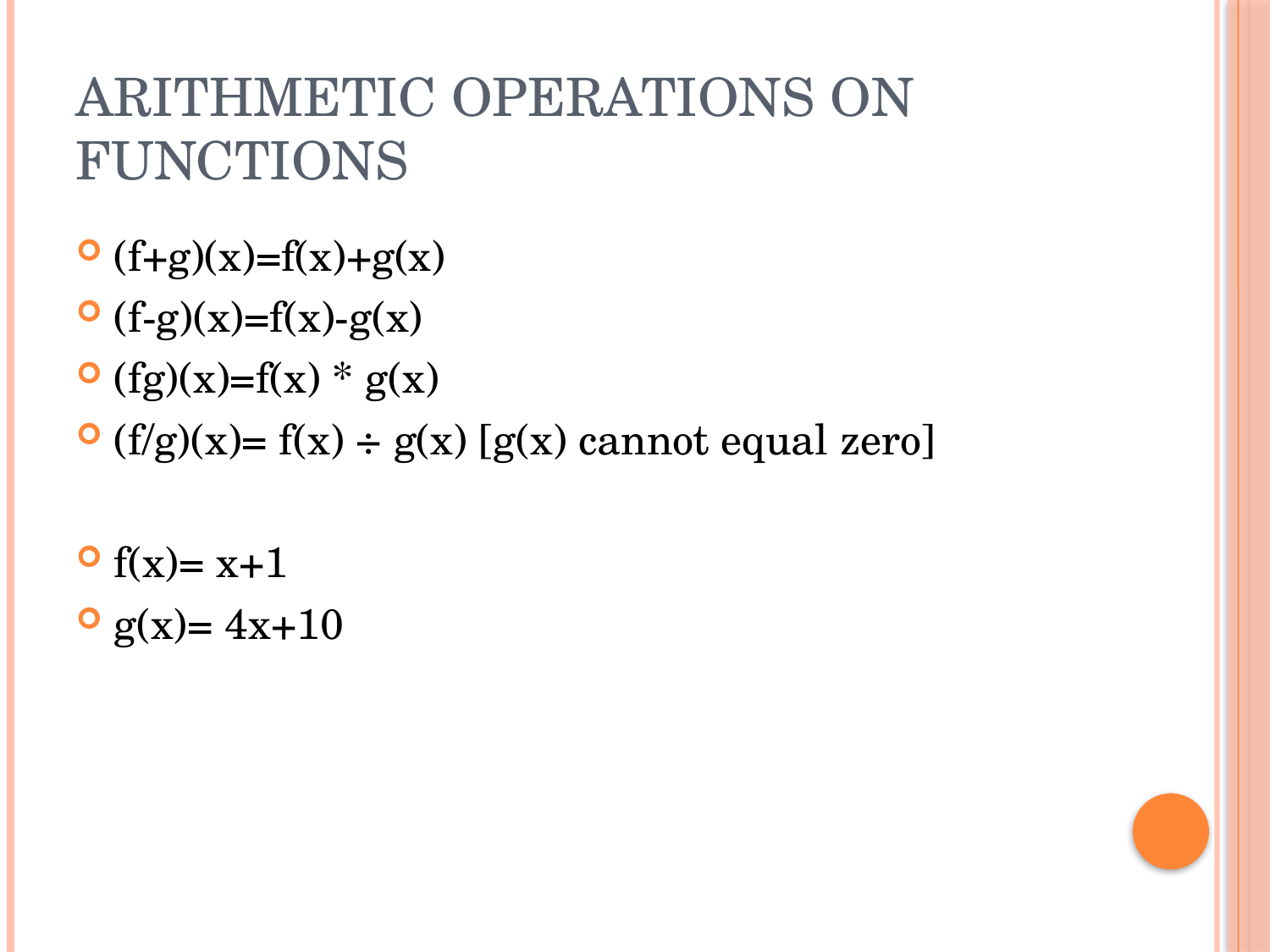

# Arithmetic operations on Functions
(f+g)(x)=f(x)+g(x)
(f-g)(x)=f(x)-g(x)
(fg)(x)=f(x) * g(x)
(f/g)(x)= f(x) ÷ g(x) [g(x) cannot equal zero]

f(x)= x+1
g(x)= 4x+10